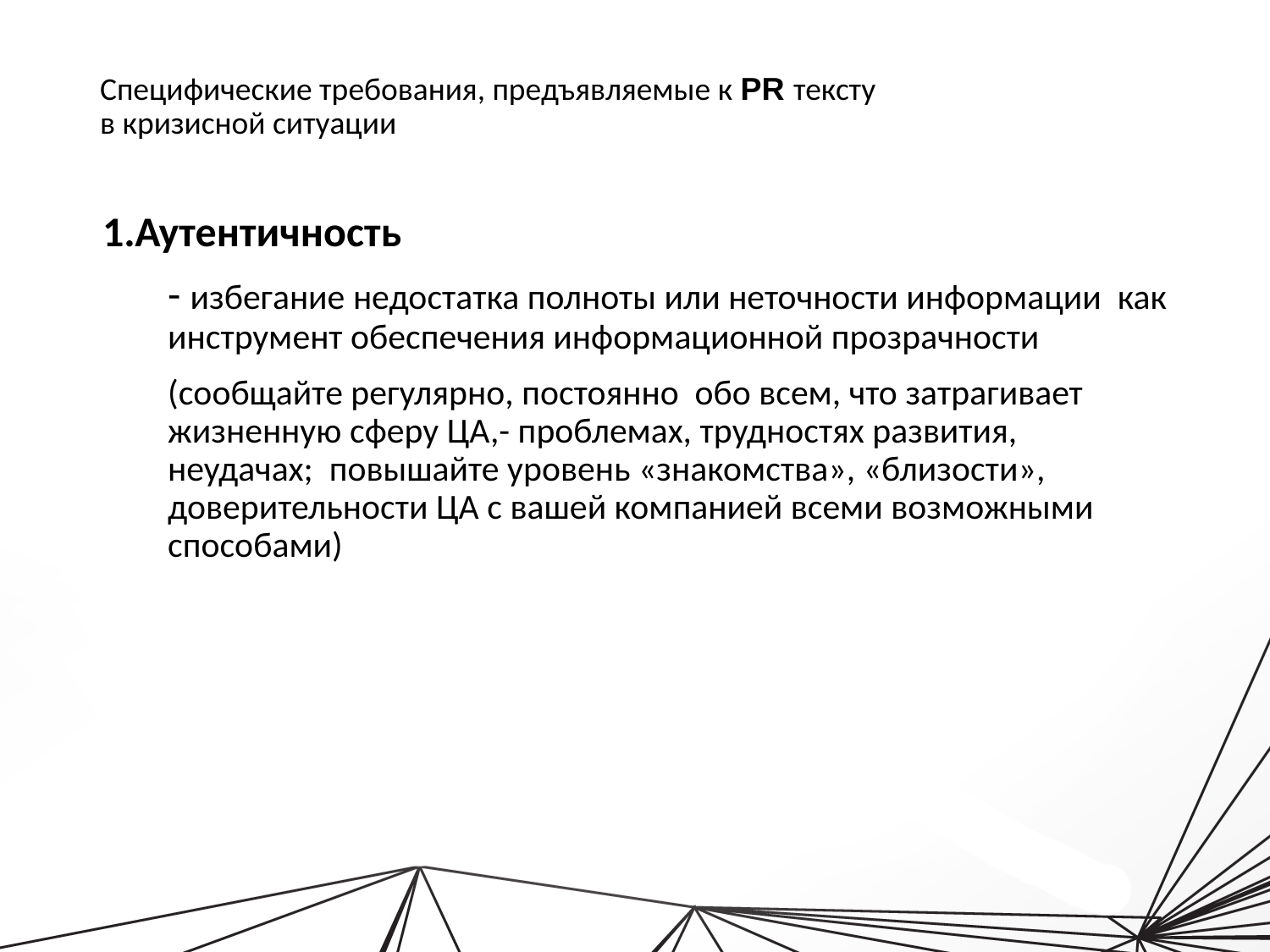

Специфические требования, предъявляемые к PR тексту
в кризисной ситуации
1.Аутентичность
	- избегание недостатка полноты или неточности информации  как инструмент обеспечения информационной прозрачности
	(сообщайте регулярно, постоянно  обо всем, что затрагивает жизненную сферу ЦА,- проблемах, трудностях развития, неудачах;  повышайте уровень «знакомства», «близости», доверительности ЦА с вашей компанией всеми возможными  способами)